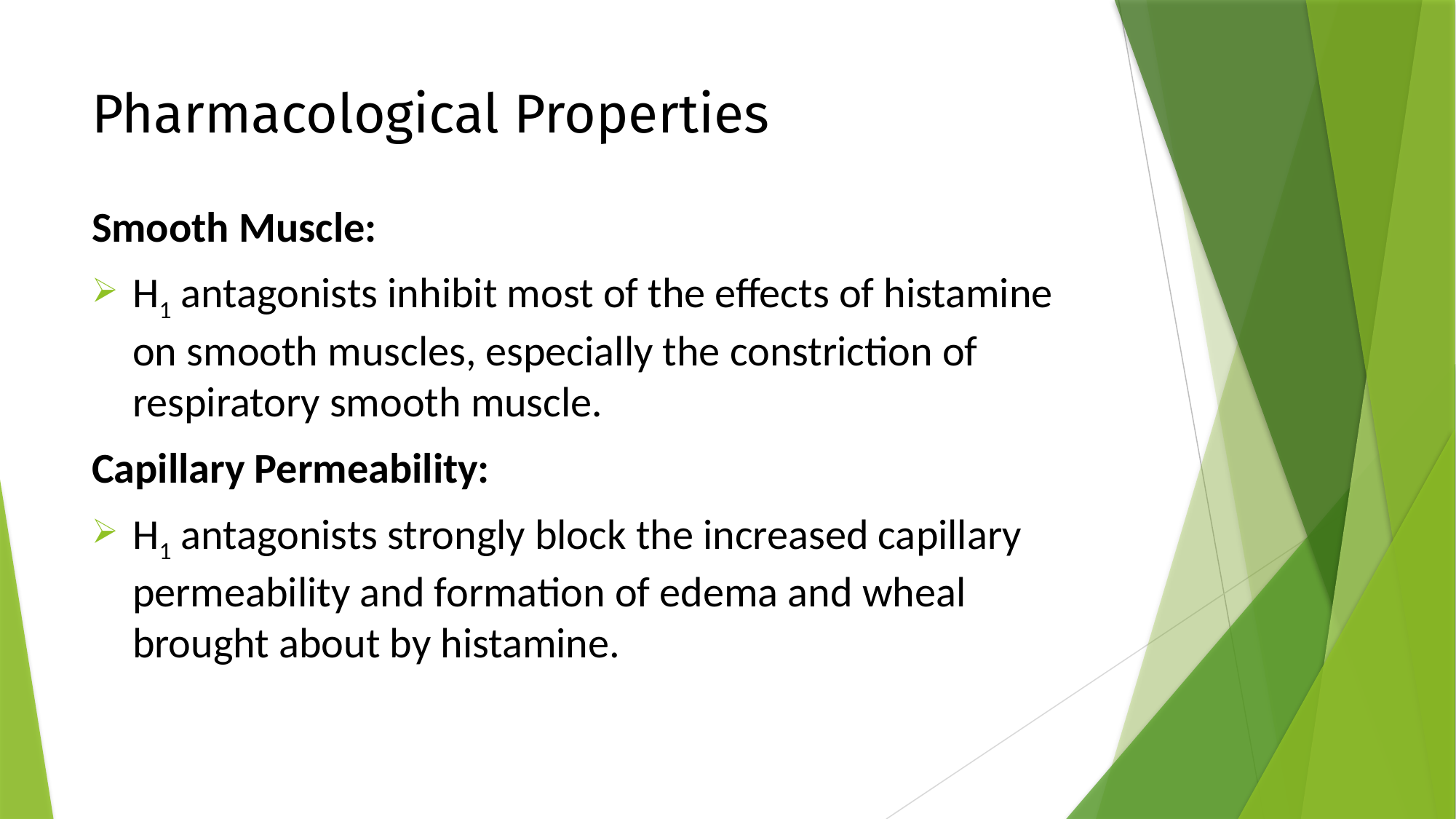

# Pharmacological Properties
Smooth Muscle:
H1 antagonists inhibit most of the effects of histamine on smooth muscles, especially the constriction of respiratory smooth muscle.
Capillary Permeability:
H1 antagonists strongly block the increased capillary permeability and formation of edema and wheal brought about by histamine.